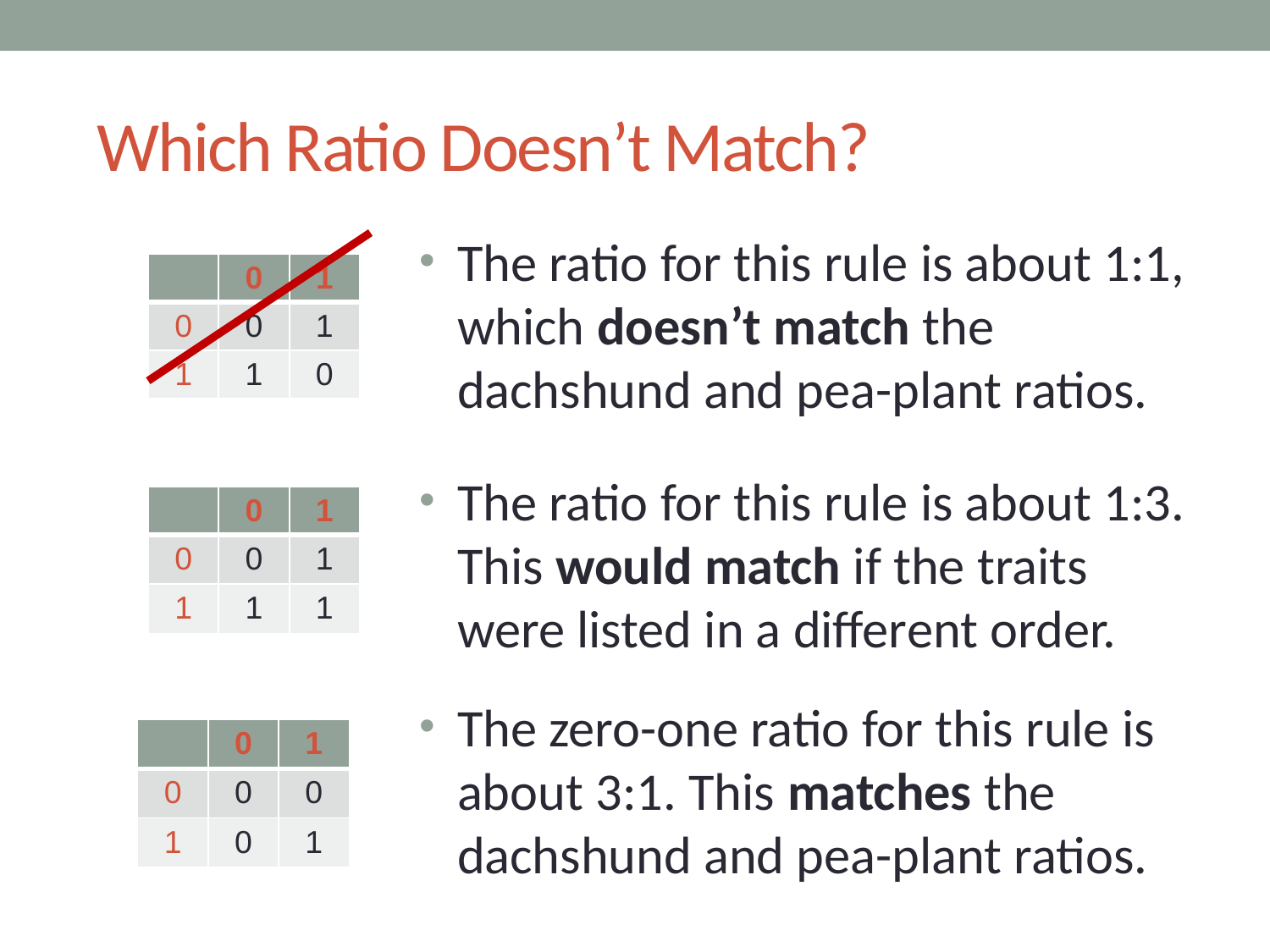

# Which Ratio Doesn’t Match?
The ratio for this rule is about 1:1, which doesn’t match the dachshund and pea-plant ratios.
The ratio for this rule is about 1:3. This would match if the traits were listed in a different order.
The zero-one ratio for this rule is about 3:1. This matches the dachshund and pea-plant ratios.

|  | 0 | 1 |
| --- | --- | --- |
| 0 | 0 | 1 |
| 1 | 1 | 0 |
|  | 0 | 1 |
| --- | --- | --- |
| 0 | 0 | 1 |
| 1 | 1 | 1 |
|  | 0 | 1 |
| --- | --- | --- |
| 0 | 0 | 0 |
| 1 | 0 | 1 |